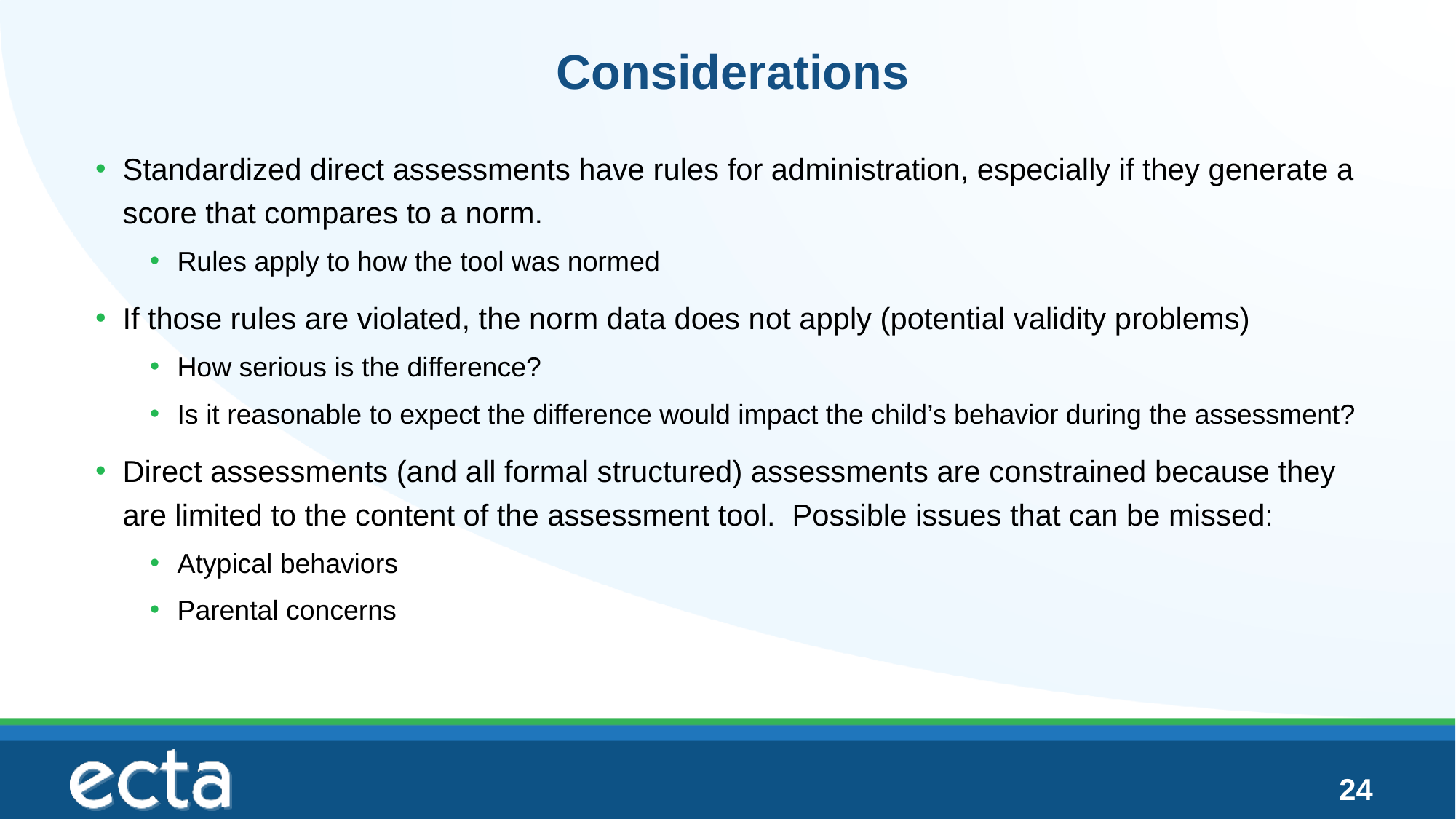

# Considerations
Standardized direct assessments have rules for administration, especially if they generate a score that compares to a norm.
Rules apply to how the tool was normed
If those rules are violated, the norm data does not apply (potential validity problems)
How serious is the difference?
Is it reasonable to expect the difference would impact the child’s behavior during the assessment?
Direct assessments (and all formal structured) assessments are constrained because they are limited to the content of the assessment tool.  Possible issues that can be missed:
Atypical behaviors
Parental concerns
24